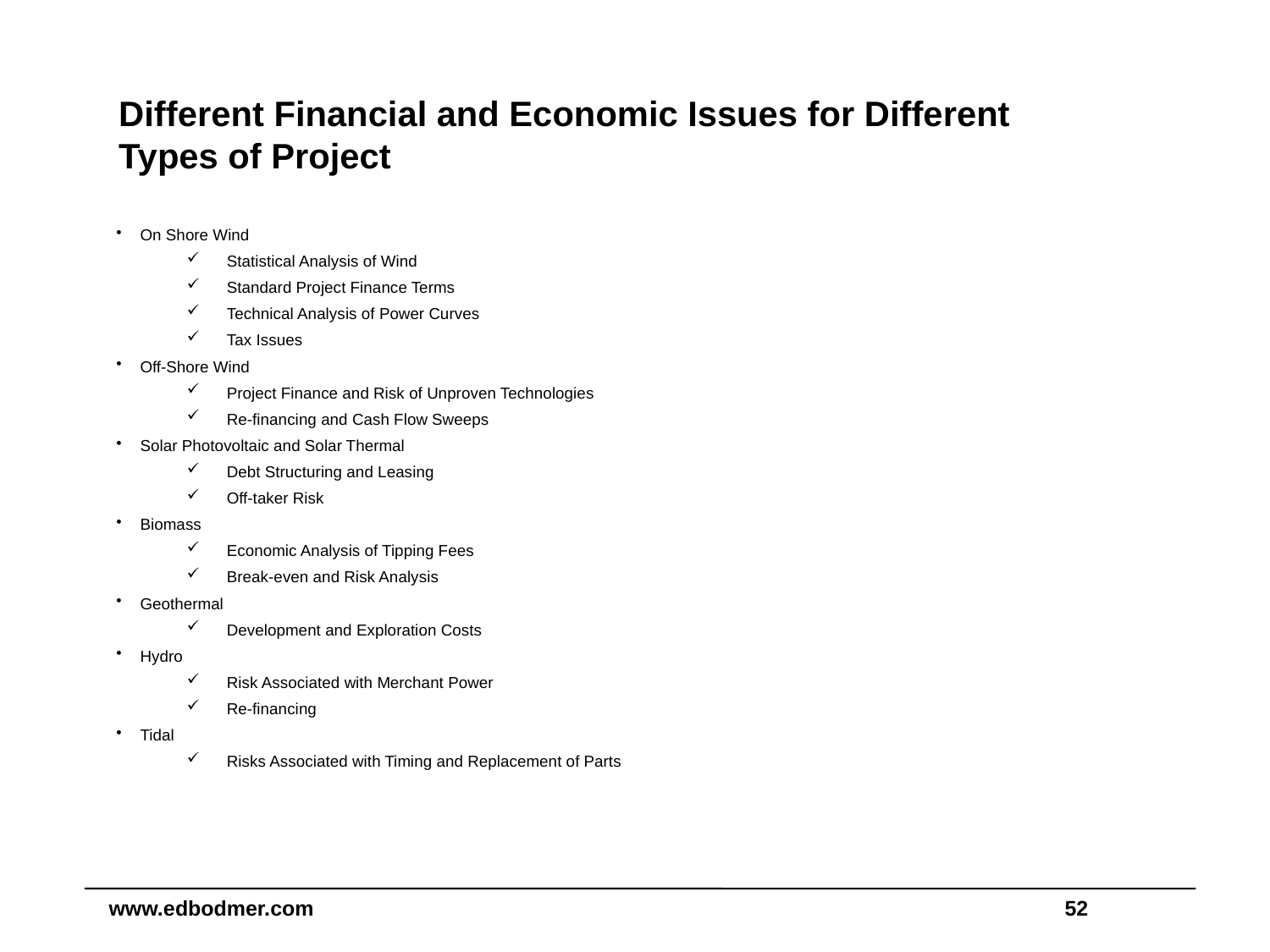

# Different Financial and Economic Issues for Different Types of Project
On Shore Wind
Statistical Analysis of Wind
Standard Project Finance Terms
Technical Analysis of Power Curves
Tax Issues
Off-Shore Wind
Project Finance and Risk of Unproven Technologies
Re-financing and Cash Flow Sweeps
Solar Photovoltaic and Solar Thermal
Debt Structuring and Leasing
Off-taker Risk
Biomass
Economic Analysis of Tipping Fees
Break-even and Risk Analysis
Geothermal
Development and Exploration Costs
Hydro
Risk Associated with Merchant Power
Re-financing
Tidal
Risks Associated with Timing and Replacement of Parts